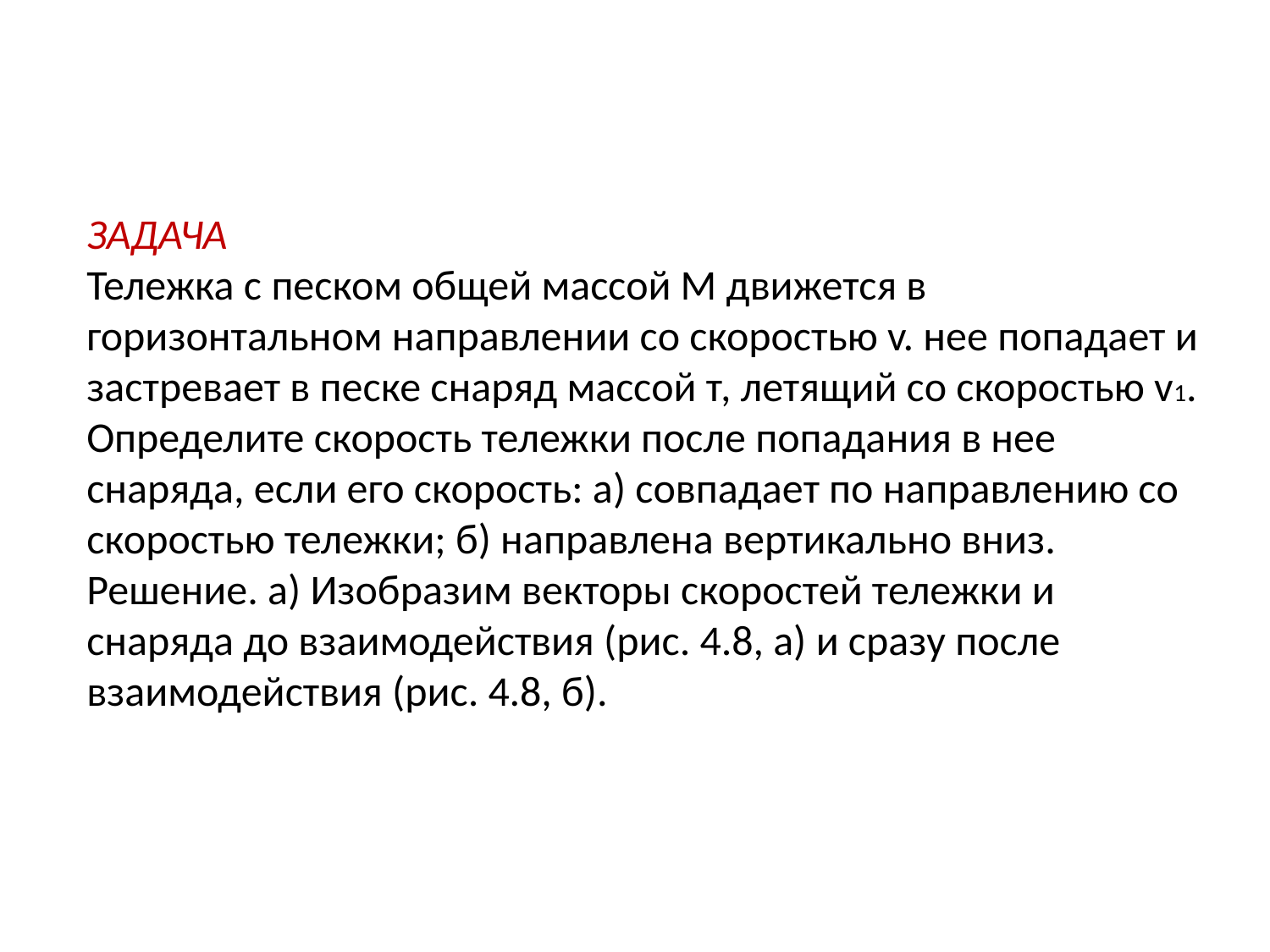

ЗАДАЧА
Тележка с песком общей массой М движется в горизонтальном направлении со скоростью v. нее попадает и застревает в песке снаряд массой т, летящий со скоростью v1. Определите скорость тележки после попадания в нее снаряда, если его скорость: а) совпадает по направлению со скоростью тележки; б) направлена вертикально вниз.
Решение. а) Изобразим векторы скоростей тележки и снаряда до взаимодействия (рис. 4.8, а) и сразу после взаимодействия (рис. 4.8, б).